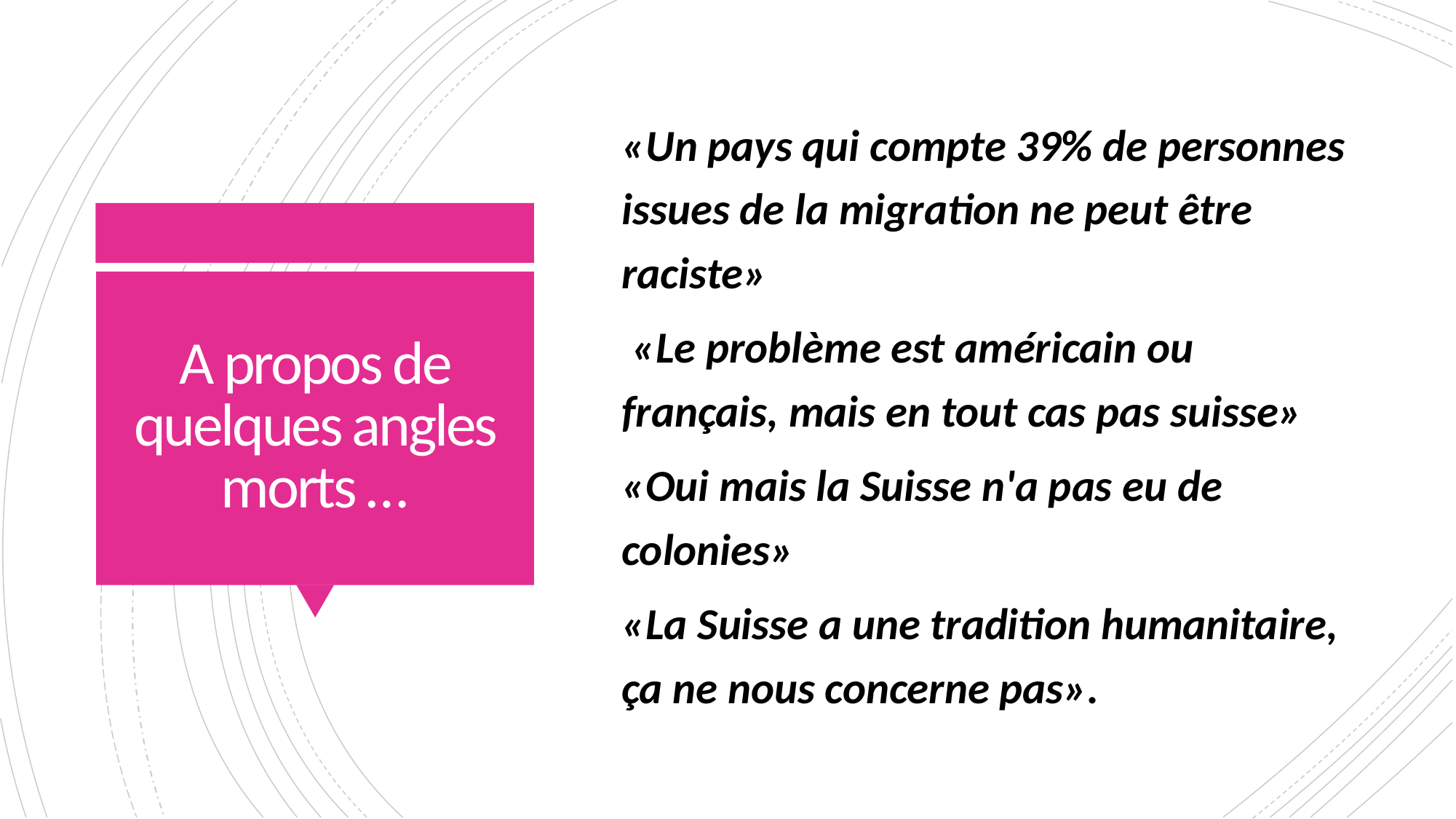

«Un pays qui compte 39% de personnes issues de la migration ne peut être raciste»
 «Le problème est américain ou français, mais en tout cas pas suisse»
«Oui mais la Suisse n'a pas eu de colonies»
«La Suisse a une tradition humanitaire, ça ne nous concerne pas».
# A propos de quelques angles morts …